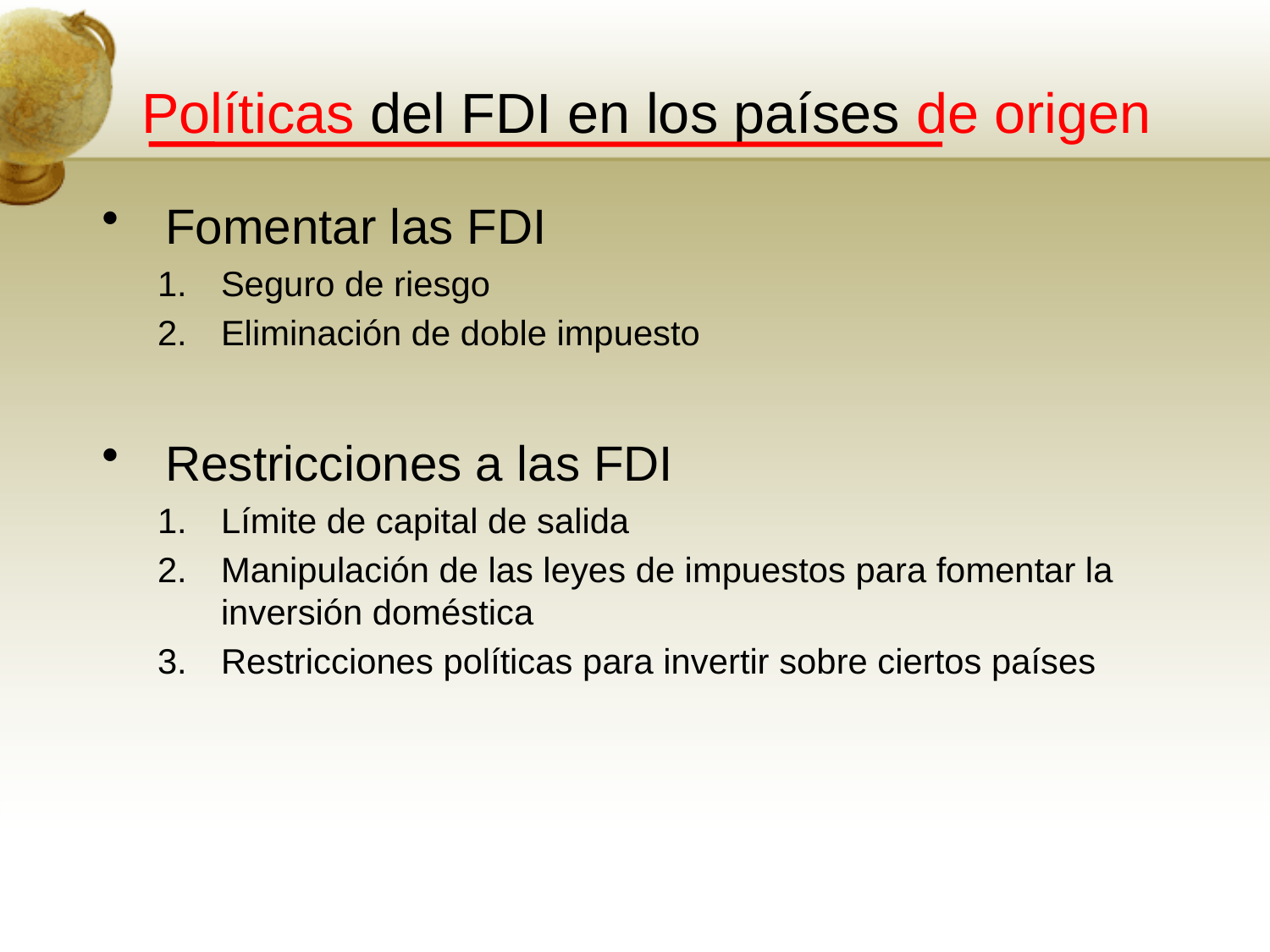

# Políticas del FDI en los países de origen

Fomentar las FDI
Seguro de riesgo
Eliminación de doble impuesto

Restricciones a las FDI
Límite de capital de salida
Manipulación de las leyes de impuestos para fomentar la inversión doméstica
Restricciones políticas para invertir sobre ciertos países